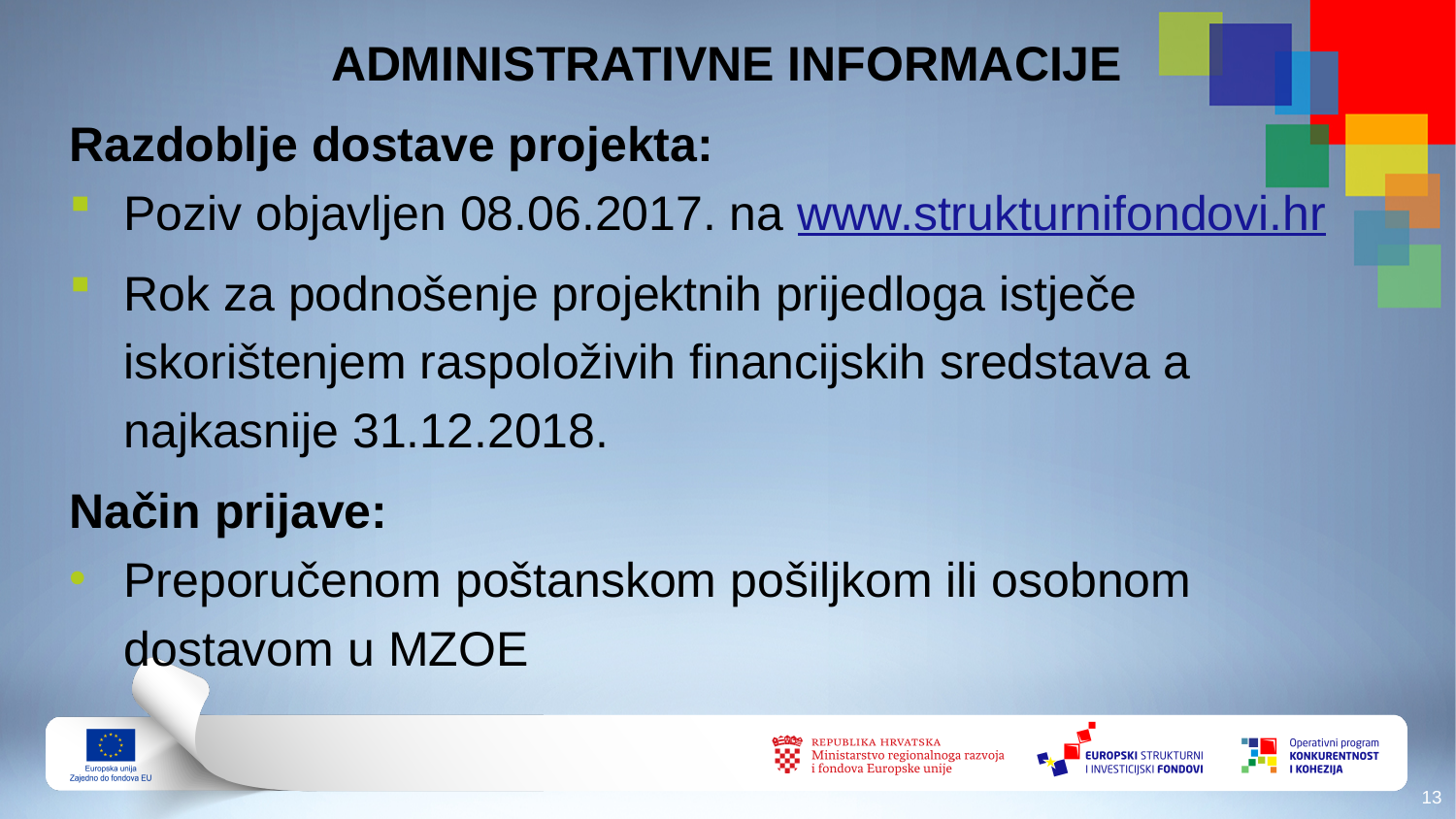

# ADMINISTRATIVNE INFORMACIJE
Razdoblje dostave projekta:
Poziv objavljen 08.06.2017. na www.strukturnifondovi.hr
Rok za podnošenje projektnih prijedloga istječe iskorištenjem raspoloživih financijskih sredstava a najkasnije 31.12.2018.
Način prijave:
Preporučenom poštanskom pošiljkom ili osobnom dostavom u MZOE

13